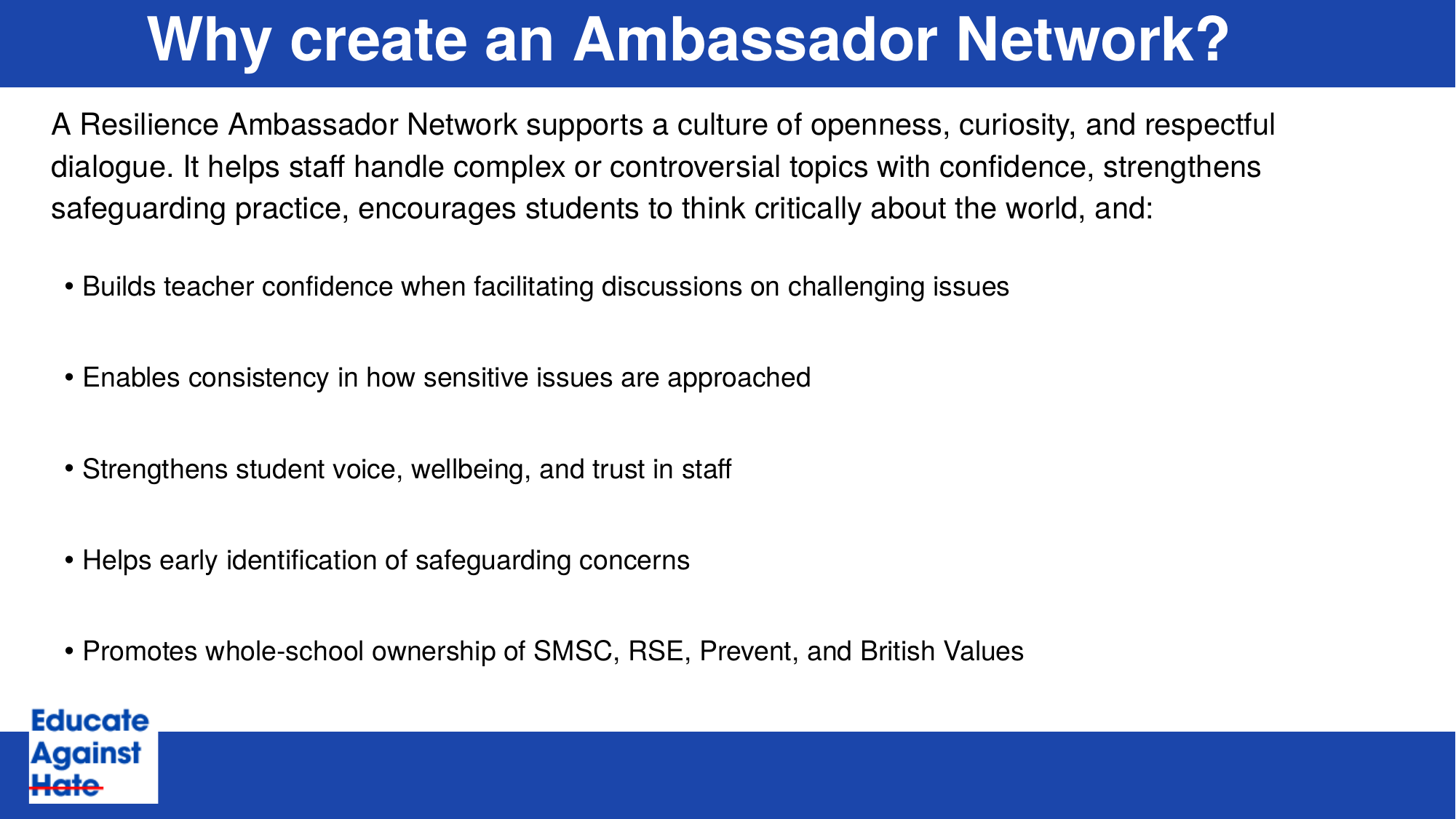

# Why create an Ambassador Network?
A Resilience Ambassador Network supports a culture of openness, curiosity, and respectful dialogue. It helps staff handle complex or controversial topics with confidence, strengthens safeguarding practice, encourages students to think critically about the world, and:

Builds teacher confidence when facilitating discussions on challenging issues

Enables consistency in how sensitive issues are approached

Strengthens student voice, wellbeing, and trust in staff

Helps early identification of safeguarding concerns

Promotes whole-school ownership of SMSC, RSE, Prevent, and British Values